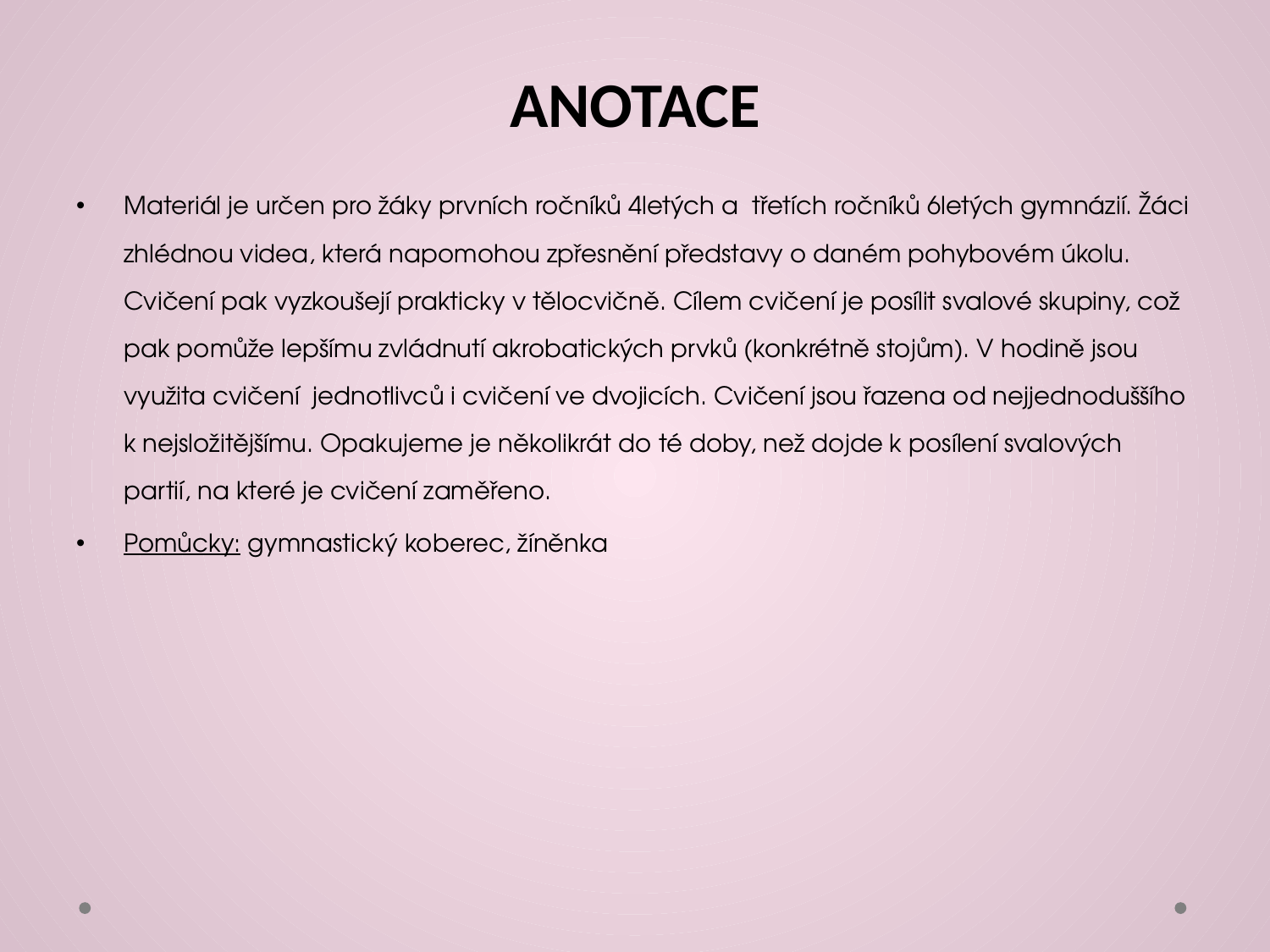

# ANOTACE
Materiál je určen pro žáky prvních ročníků 4letých a  třetích ročníků 6letých gymnázií. Žáci zhlédnou videa, která napomohou zpřesnění představy o daném pohybovém úkolu. Cvičení pak vyzkoušejí prakticky v tělocvičně. Cílem cvičení je posílit svalové skupiny, což pak pomůže lepšímu zvládnutí akrobatických prvků (konkrétně stojům). V hodině jsou využita cvičení  jednotlivců i cvičení ve dvojicích. Cvičení jsou řazena od nejjednoduššího k nejsložitějšímu. Opakujeme je několikrát do té doby, než dojde k posílení svalových partií, na které je cvičení zaměřeno.
Pomůcky: gymnastický koberec, žíněnka